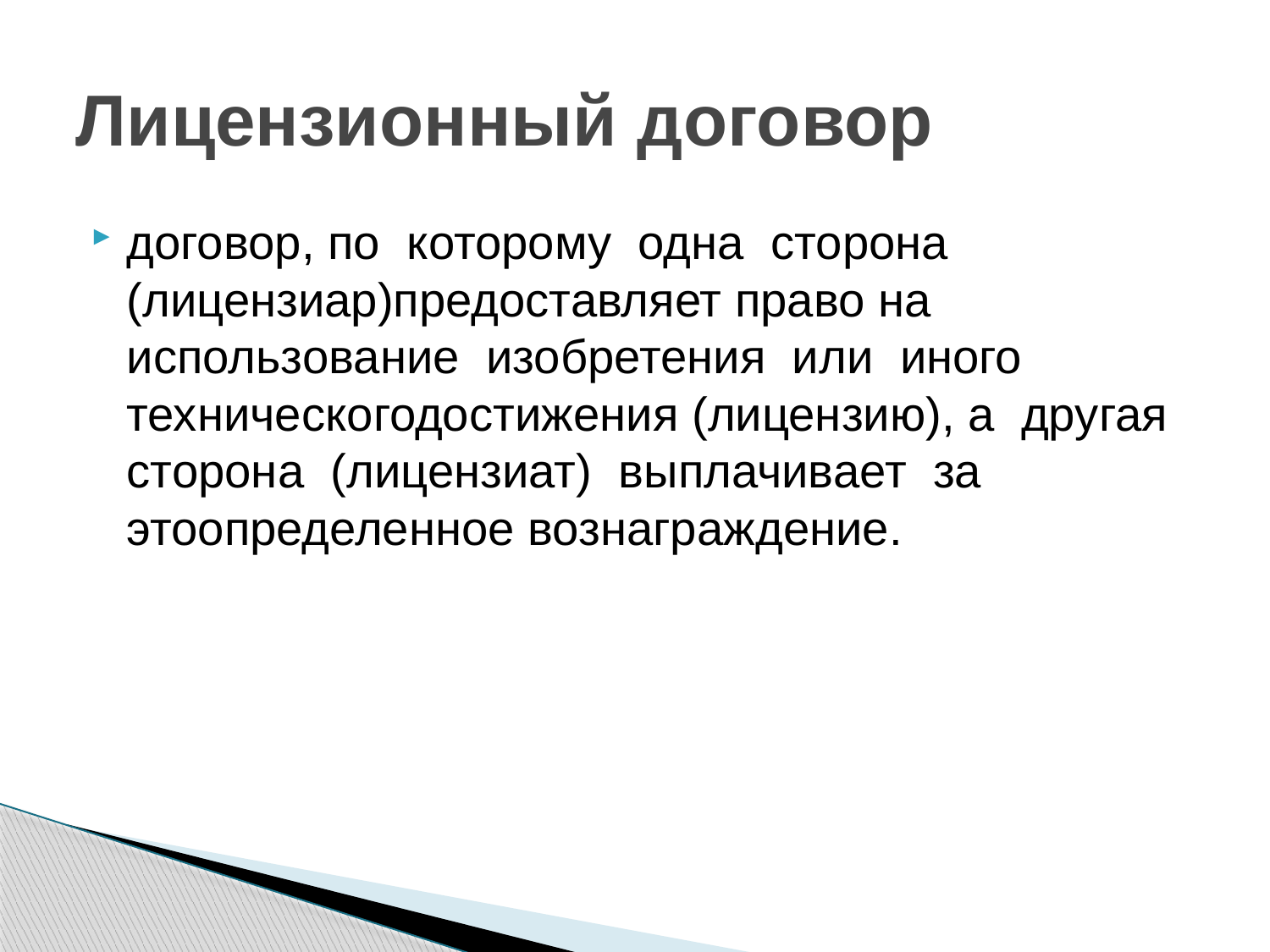

# Лицензионный договор
договор, по  которому  одна  сторона  (лицензиар)предоставляет право на  использование  изобретения  или  иного  техническогодостижения (лицензию), а  другая  сторона  (лицензиат)  выплачивает  за  этоопределенное вознаграждение.